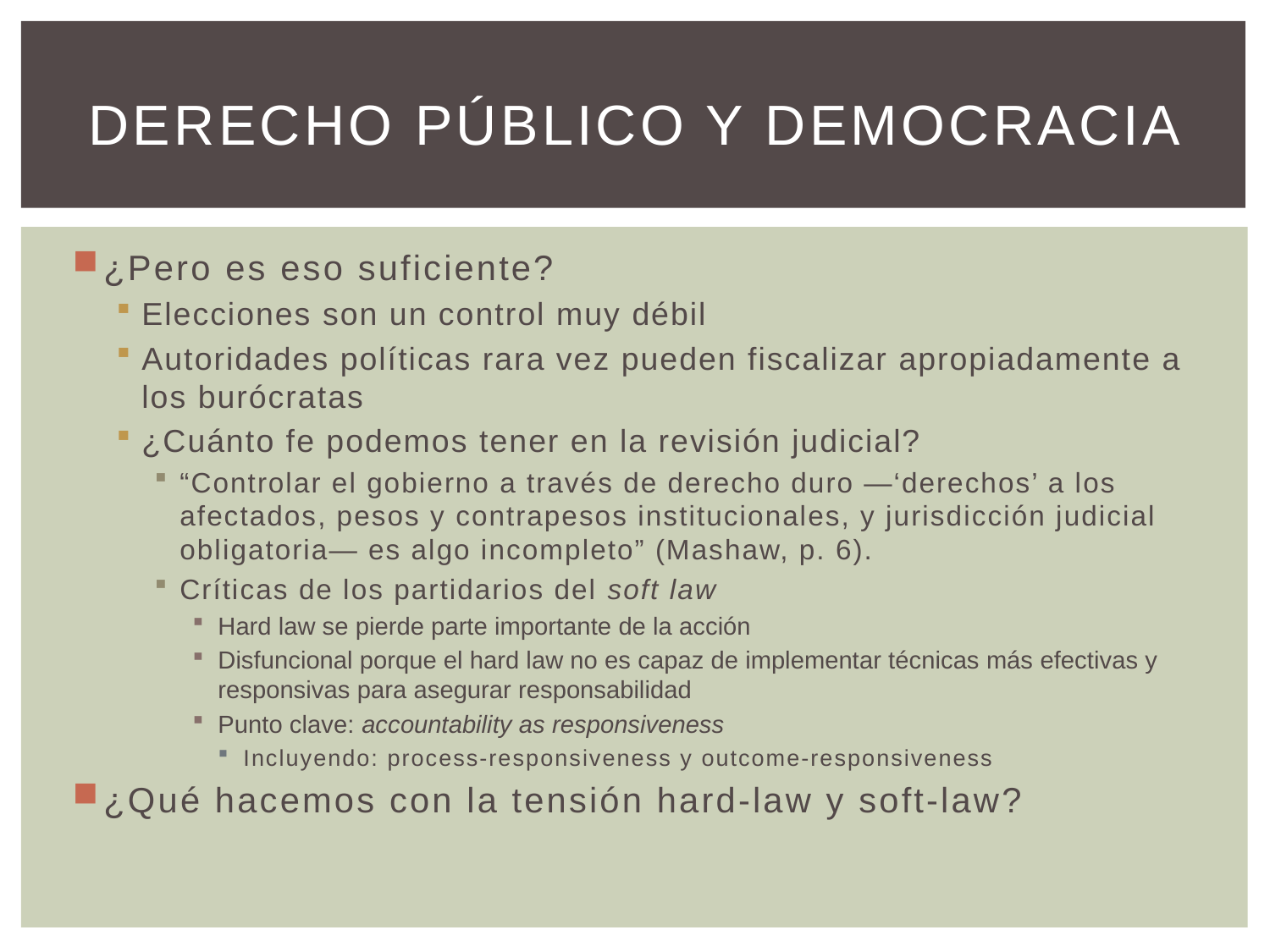

# Derecho público y democracia
¿Pero es eso suficiente?
Elecciones son un control muy débil
Autoridades políticas rara vez pueden fiscalizar apropiadamente a los burócratas
¿Cuánto fe podemos tener en la revisión judicial?
“Controlar el gobierno a través de derecho duro —‘derechos’ a los afectados, pesos y contrapesos institucionales, y jurisdicción judicial obligatoria— es algo incompleto” (Mashaw, p. 6).
Críticas de los partidarios del soft law
Hard law se pierde parte importante de la acción
Disfuncional porque el hard law no es capaz de implementar técnicas más efectivas y responsivas para asegurar responsabilidad
Punto clave: accountability as responsiveness
Incluyendo: process-responsiveness y outcome-responsiveness
¿Qué hacemos con la tensión hard-law y soft-law?